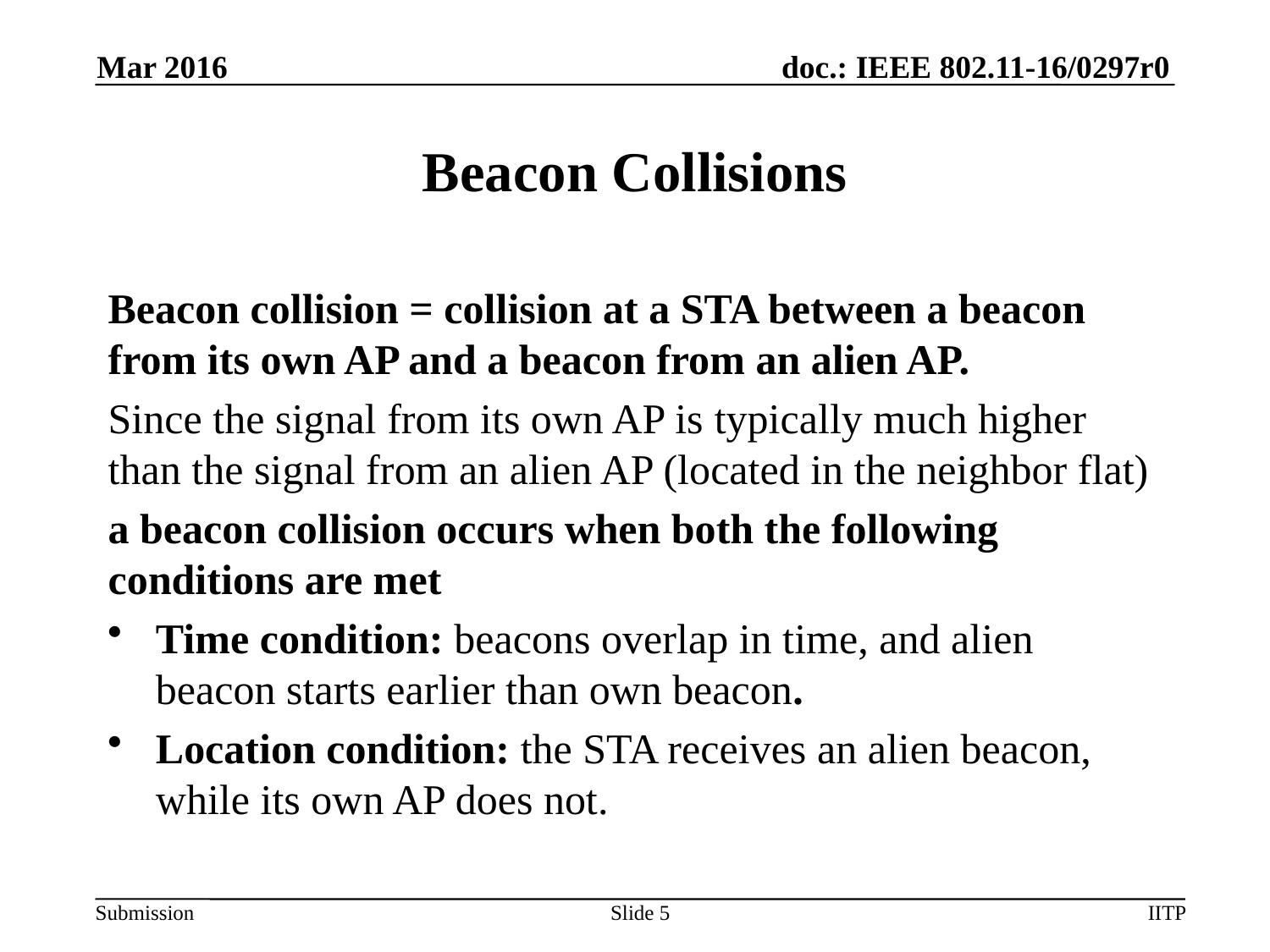

Mar 2016
# Beacon Collisions
Beacon collision = collision at a STA between a beacon from its own AP and a beacon from an alien AP.
Since the signal from its own AP is typically much higher than the signal from an alien AP (located in the neighbor flat)
a beacon collision occurs when both the following conditions are met
Time condition: beacons overlap in time, and alien beacon starts earlier than own beacon.
Location condition: the STA receives an alien beacon, while its own AP does not.
Slide 5
IITP